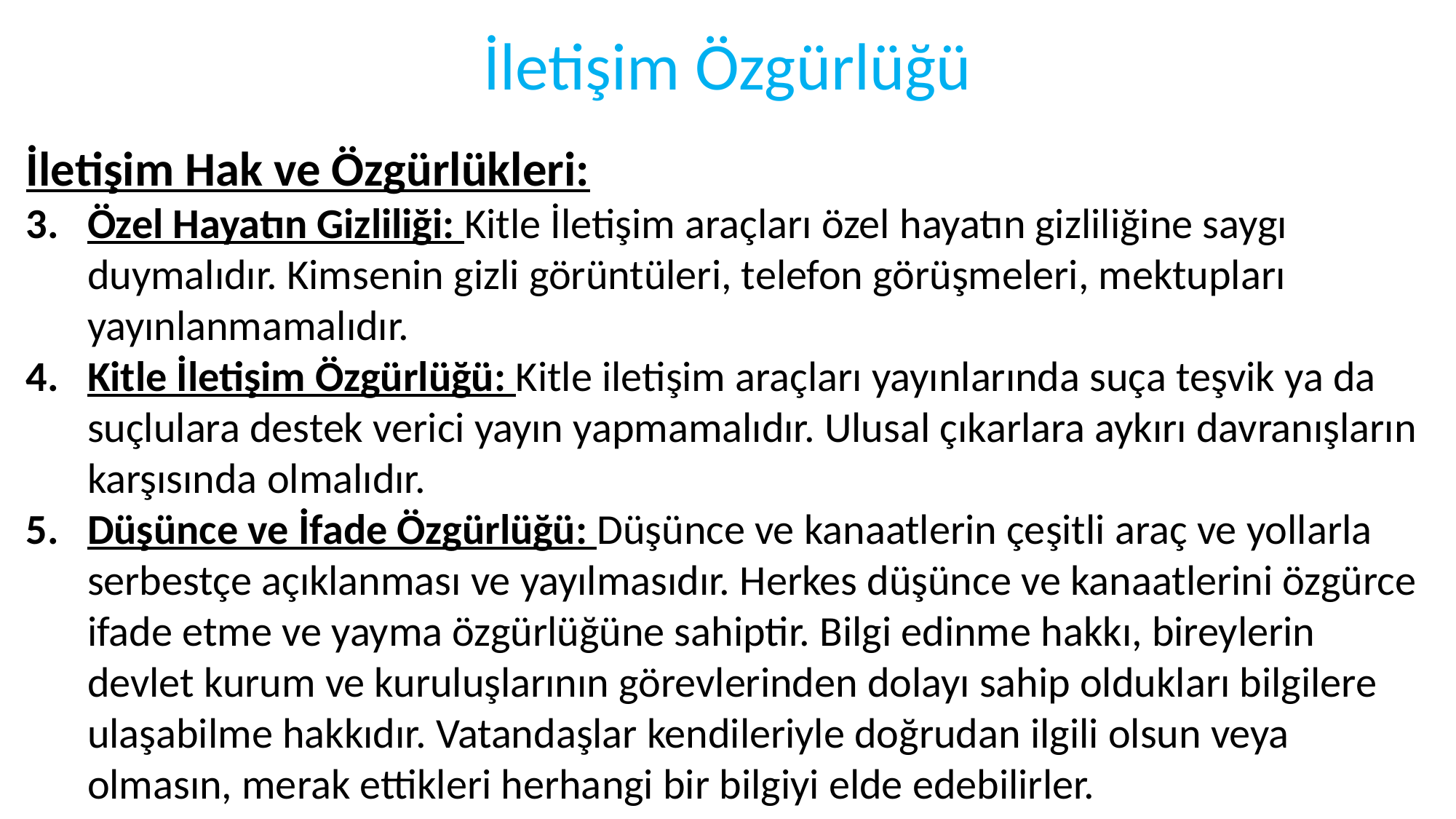

# İletişim Özgürlüğü
İletişim Hak ve Özgürlükleri:
Özel Hayatın Gizliliği: Kitle İletişim araçları özel hayatın gizliliğine saygı duymalıdır. Kimsenin gizli görüntüleri, telefon görüşmeleri, mektupları yayınlanmamalıdır.
Kitle İletişim Özgürlüğü: Kitle iletişim araçları yayınlarında suça teşvik ya da suçlulara destek verici yayın yapmamalıdır. Ulusal çıkarlara aykırı davranışların karşısında olmalıdır.
Düşünce ve İfade Özgürlüğü: Düşünce ve kanaatlerin çeşitli araç ve yollarla serbestçe açıklanması ve yayılmasıdır. Herkes düşünce ve kanaatlerini özgürce ifade etme ve yayma özgürlüğüne sahiptir. Bilgi edinme hakkı, bireylerin devlet kurum ve kuruluşlarının görevlerinden dolayı sahip oldukları bilgilere ulaşabilme hakkıdır. Vatandaşlar kendileriyle doğrudan ilgili olsun veya olmasın, merak ettikleri herhangi bir bilgiyi elde edebilirler.